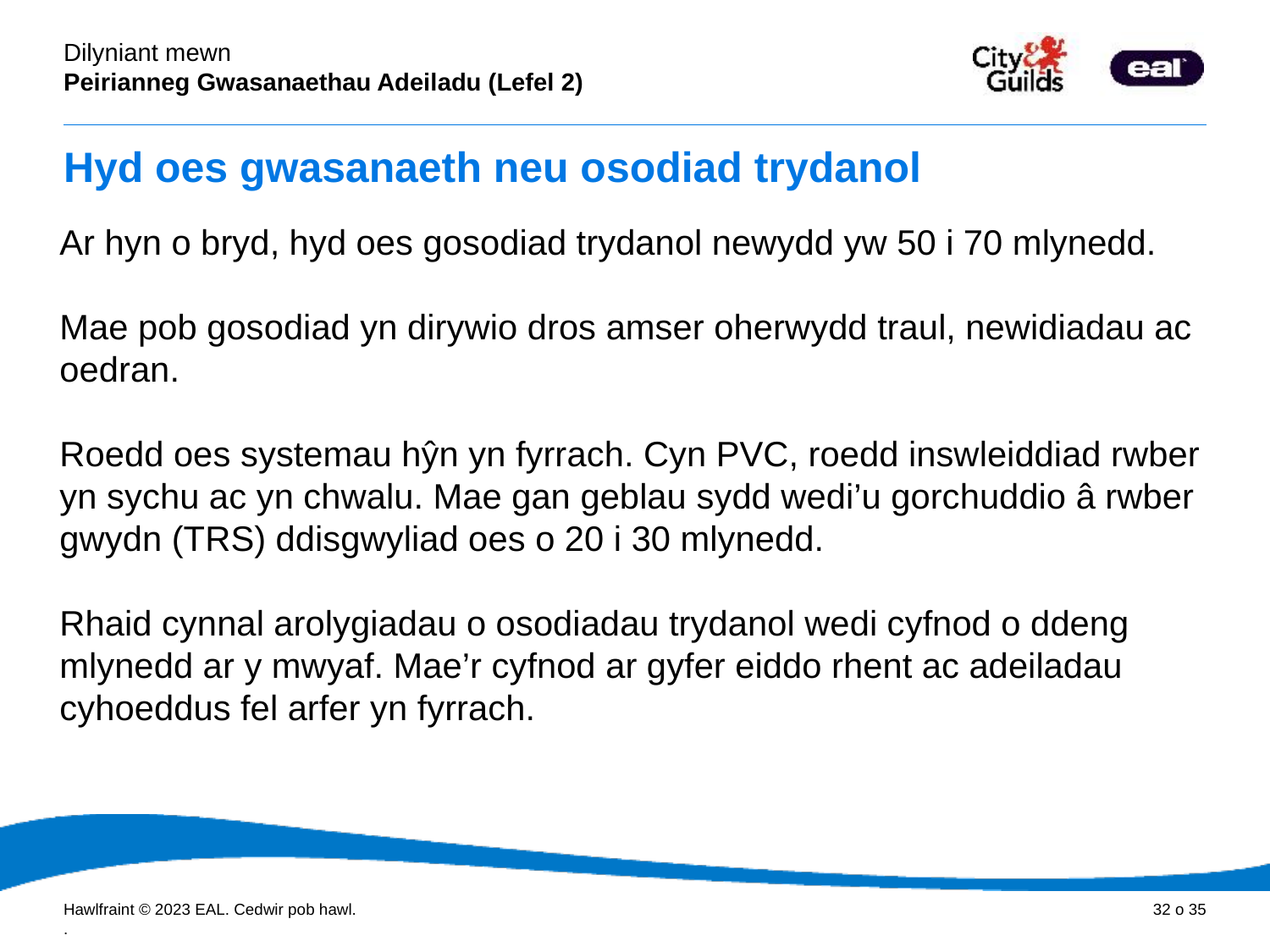

# Hyd oes gwasanaeth neu osodiad trydanol
Ar hyn o bryd, hyd oes gosodiad trydanol newydd yw 50 i 70 mlynedd.

Mae pob gosodiad yn dirywio dros amser oherwydd traul, newidiadau ac oedran.

Roedd oes systemau hŷn yn fyrrach. Cyn PVC, roedd inswleiddiad rwber yn sychu ac yn chwalu. Mae gan geblau sydd wedi’u gorchuddio â rwber gwydn (TRS) ddisgwyliad oes o 20 i 30 mlynedd.

Rhaid cynnal arolygiadau o osodiadau trydanol wedi cyfnod o ddeng mlynedd ar y mwyaf. Mae’r cyfnod ar gyfer eiddo rhent ac adeiladau cyhoeddus fel arfer yn fyrrach.